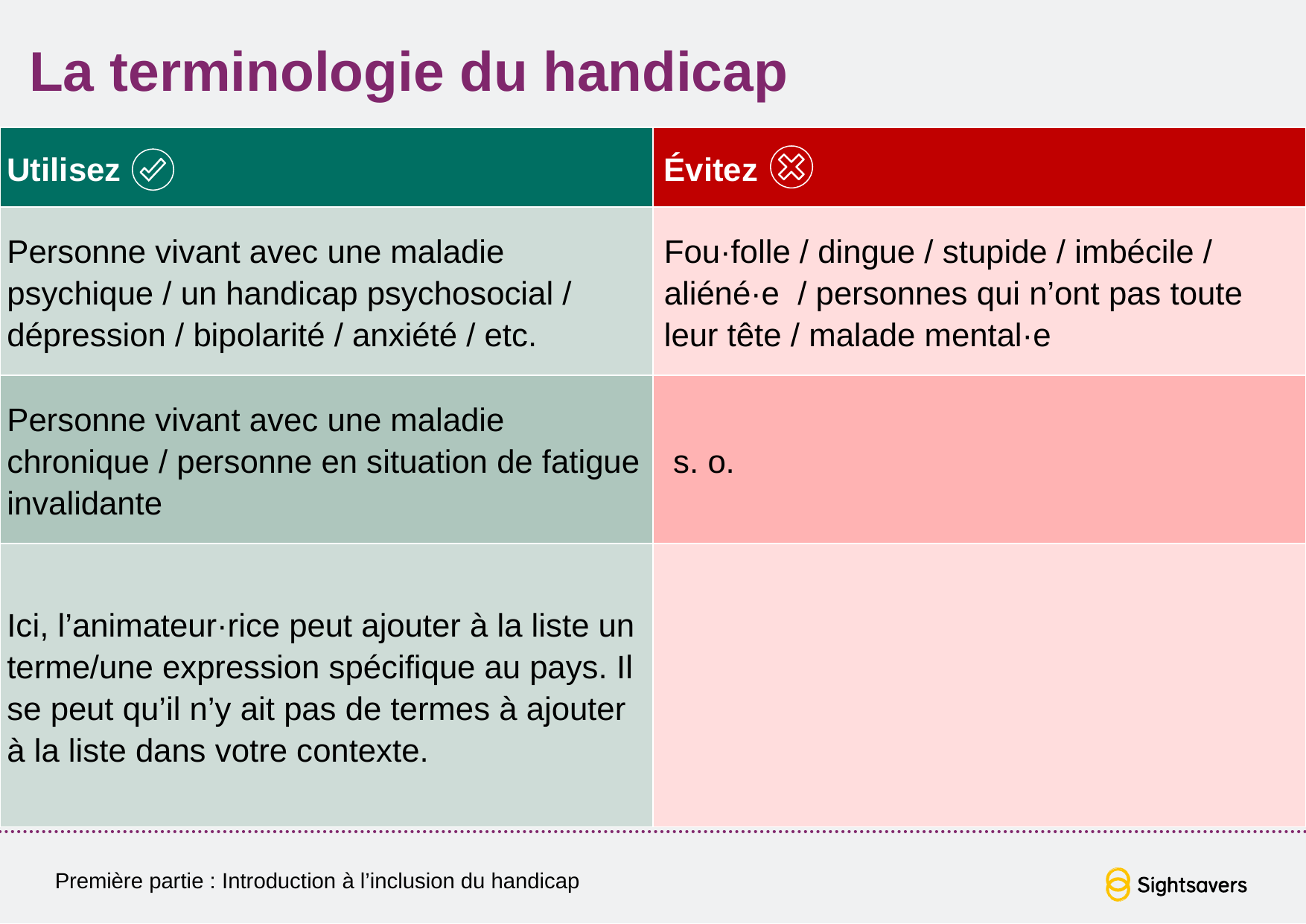

# La terminologie du handicap
| Utilisez | Évitez |
| --- | --- |
| Personne vivant avec une maladie psychique / un handicap psychosocial / dépression / bipolarité / anxiété / etc. | Fou·folle / dingue / stupide / imbécile / aliéné·e / personnes qui n’ont pas toute leur tête / malade mental·e |
| Personne vivant avec une maladie chronique / personne en situation de fatigue invalidante | s. o. |
| Ici, l’animateur·rice peut ajouter à la liste un terme/une expression spécifique au pays. Il se peut qu’il n’y ait pas de termes à ajouter à la liste dans votre contexte. |  |

Première partie : Introduction à l’inclusion du handicap